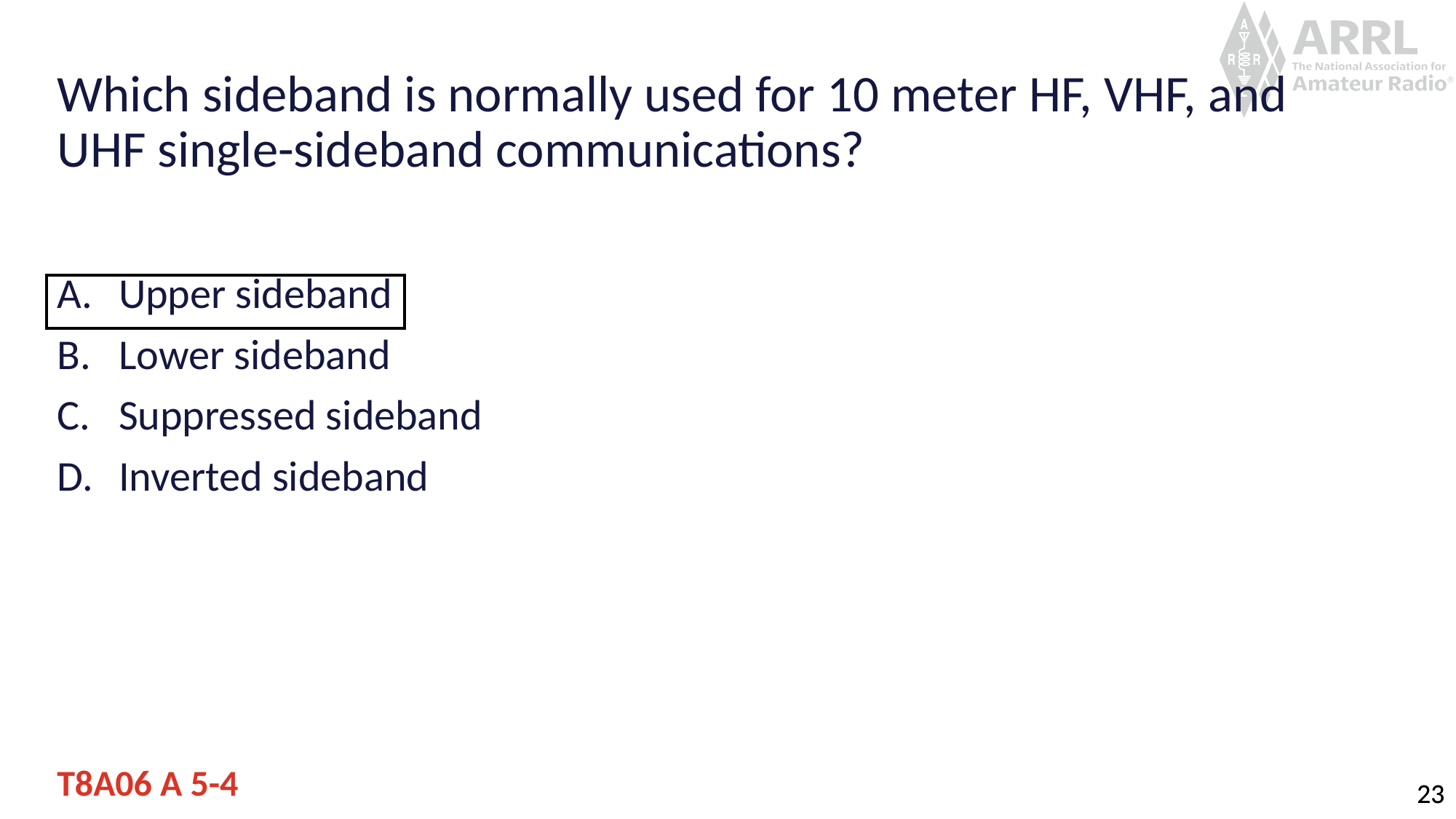

# Which sideband is normally used for 10 meter HF, VHF, and UHF single-sideband communications?
Upper sideband
Lower sideband
Suppressed sideband
Inverted sideband

T8A06 A 5-4